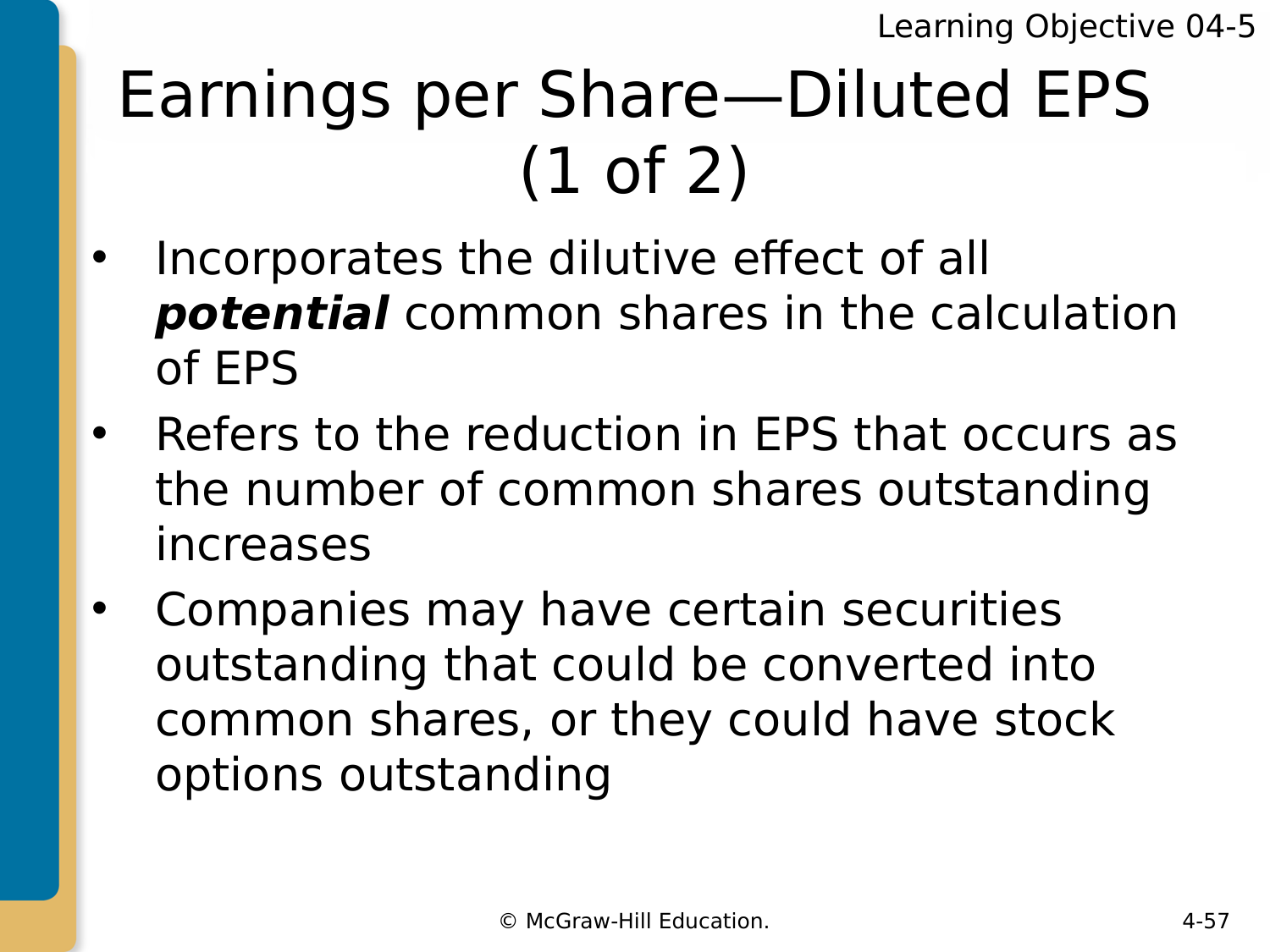

Learning Objective 04-5
# Earnings per Share—Diluted EPS (1 of 2)
Incorporates the dilutive effect of all potential common shares in the calculation of EPS
Refers to the reduction in EPS that occurs as the number of common shares outstanding increases
Companies may have certain securities outstanding that could be converted into common shares, or they could have stock options outstanding